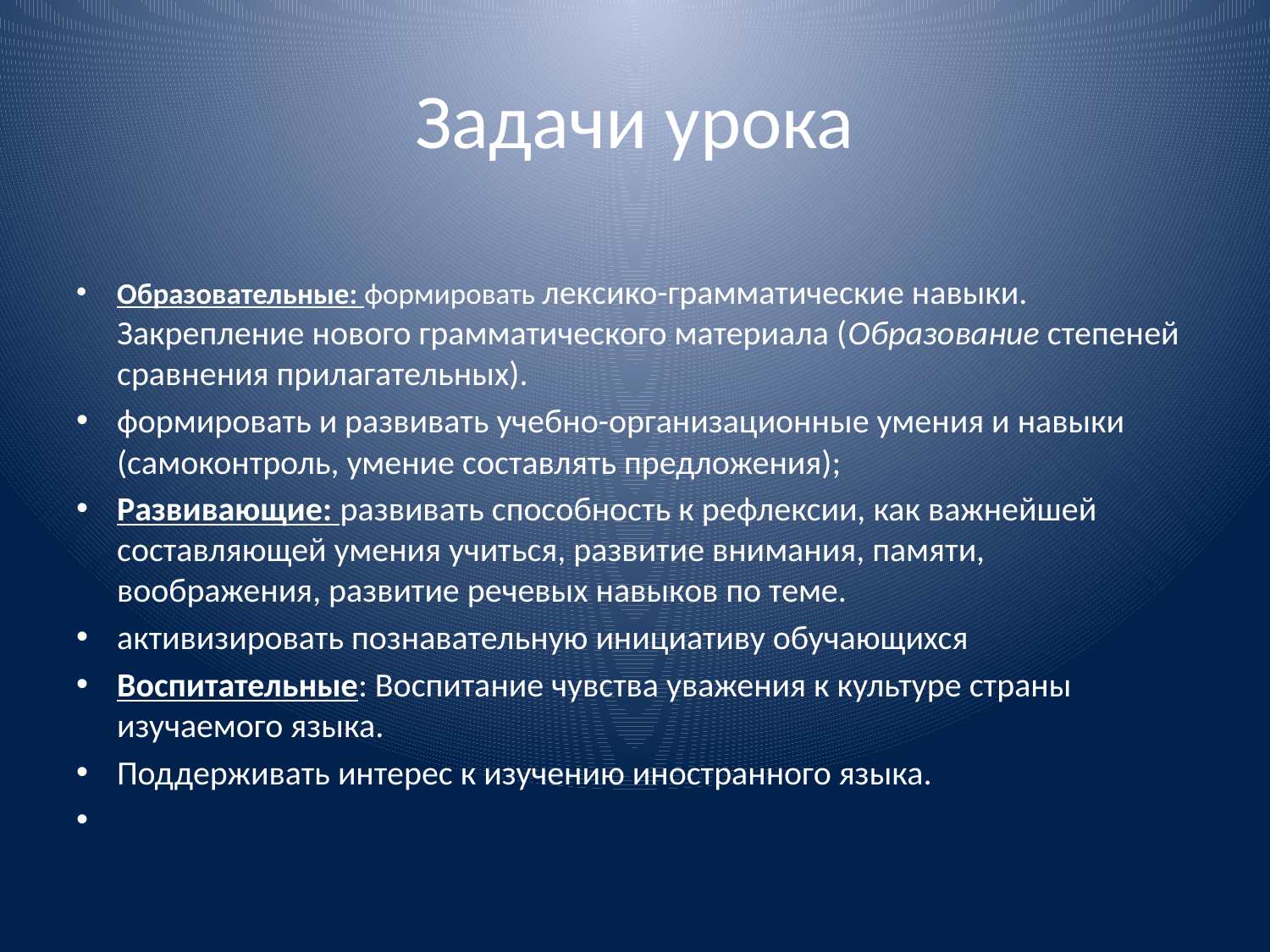

# Задачи урока

Образовательные: формировать лексико-грамматические навыки. Закрепление нового грамматического материала (Образование степеней сравнения прилагательных).
формировать и развивать учебно-организационные умения и навыки (самоконтроль, умение составлять предложения);
Развивающие: развивать способность к рефлексии, как важнейшей составляющей умения учиться, развитие внимания, памяти, воображения, развитие речевых навыков по теме.
активизировать познавательную инициативу обучающихся
Воспитательные: Воспитание чувства уважения к культуре страны  изучаемого языка.
Поддерживать интерес к изучению иностранного языка.